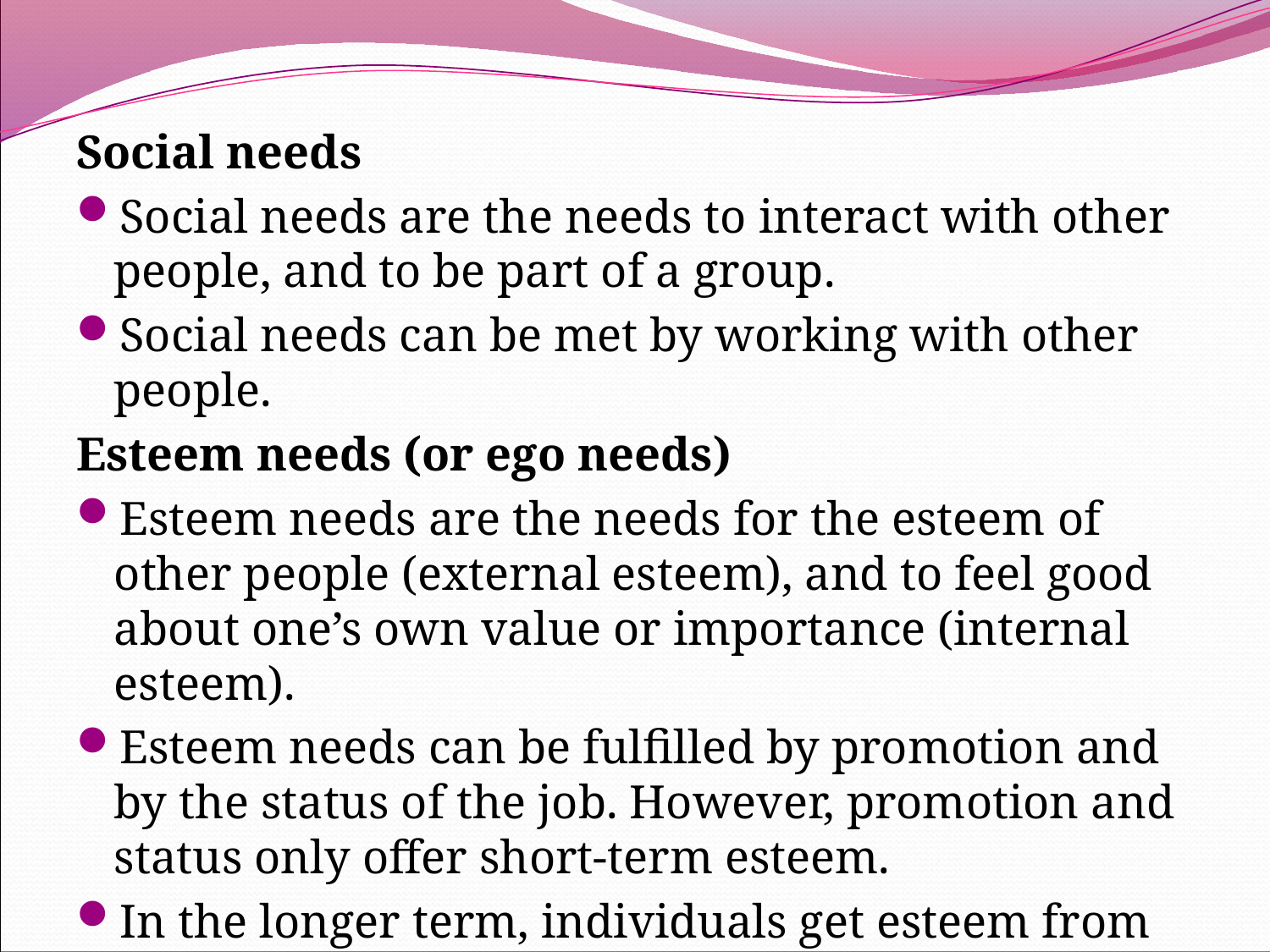

Social needs
Social needs are the needs to interact with other people, and to be part of a group.
Social needs can be met by working with other people.
Esteem needs (or ego needs)
Esteem needs are the needs for the esteem of other people (external esteem), and to feel good about one’s own value or importance (internal esteem).
Esteem needs can be fulfilled by promotion and by the status of the job. However, promotion and status only offer short-term esteem.
In the longer term, individuals get esteem from participative decision making regarding their work.